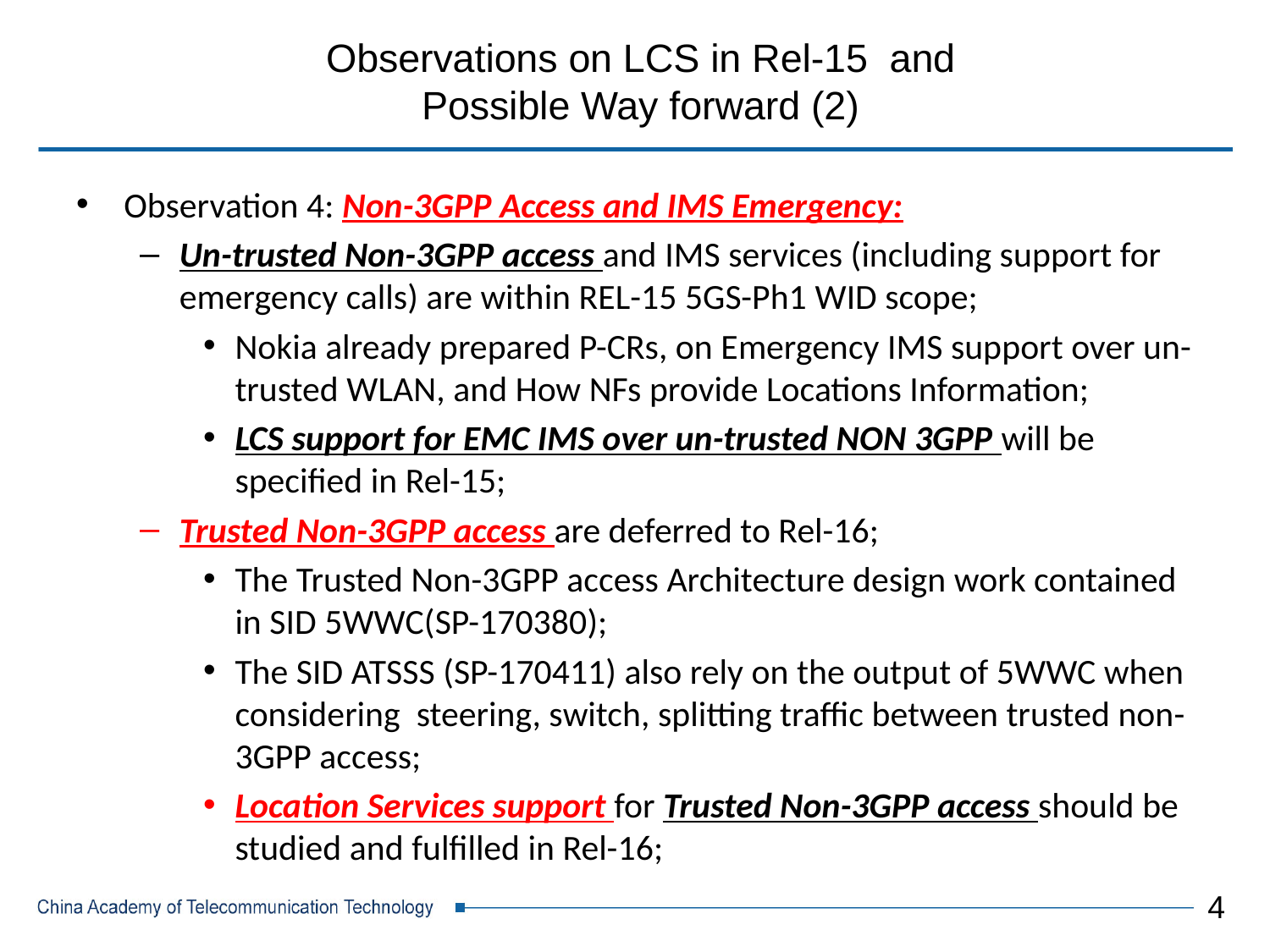

# Observations on LCS in Rel-15  and Possible Way forward (2)

Observation 4: Non-3GPP Access and IMS Emergency:
Un-trusted Non-3GPP access and IMS services (including support for emergency calls) are within REL-15 5GS-Ph1 WID scope;
Nokia already prepared P-CRs, on Emergency IMS support over un-trusted WLAN, and How NFs provide Locations Information;
LCS support for EMC IMS over un-trusted NON 3GPP will be specified in Rel-15;
Trusted Non-3GPP access are deferred to Rel-16;
The Trusted Non-3GPP access Architecture design work contained in SID 5WWC(SP-170380);
The SID ATSSS (SP-170411) also rely on the output of 5WWC when considering  steering, switch, splitting traffic between trusted non-3GPP access;
Location Services support for Trusted Non-3GPP access should be studied and fulfilled in Rel-16;
4